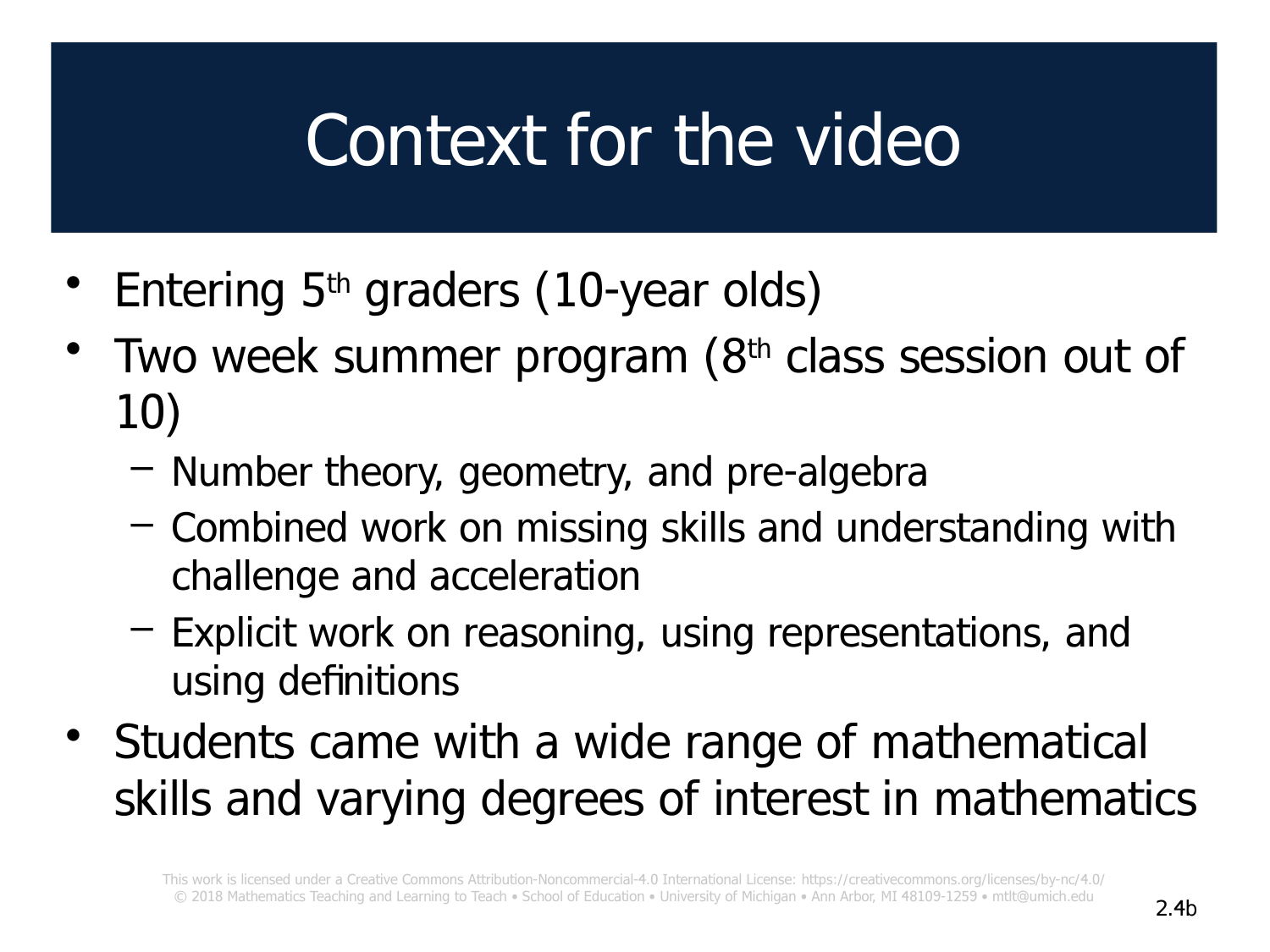

# Context for the video
Entering 5th graders (10-year olds)
Two week summer program (8th class session out of 10)
Number theory, geometry, and pre-algebra
Combined work on missing skills and understanding with challenge and acceleration
Explicit work on reasoning, using representations, and using definitions
Students came with a wide range of mathematical skills and varying degrees of interest in mathematics
This work is licensed under a Creative Commons Attribution-Noncommercial-4.0 International License: https://creativecommons.org/licenses/by-nc/4.0/
© 2018 Mathematics Teaching and Learning to Teach • School of Education • University of Michigan • Ann Arbor, MI 48109-1259 • mtlt@umich.edu
2.4b